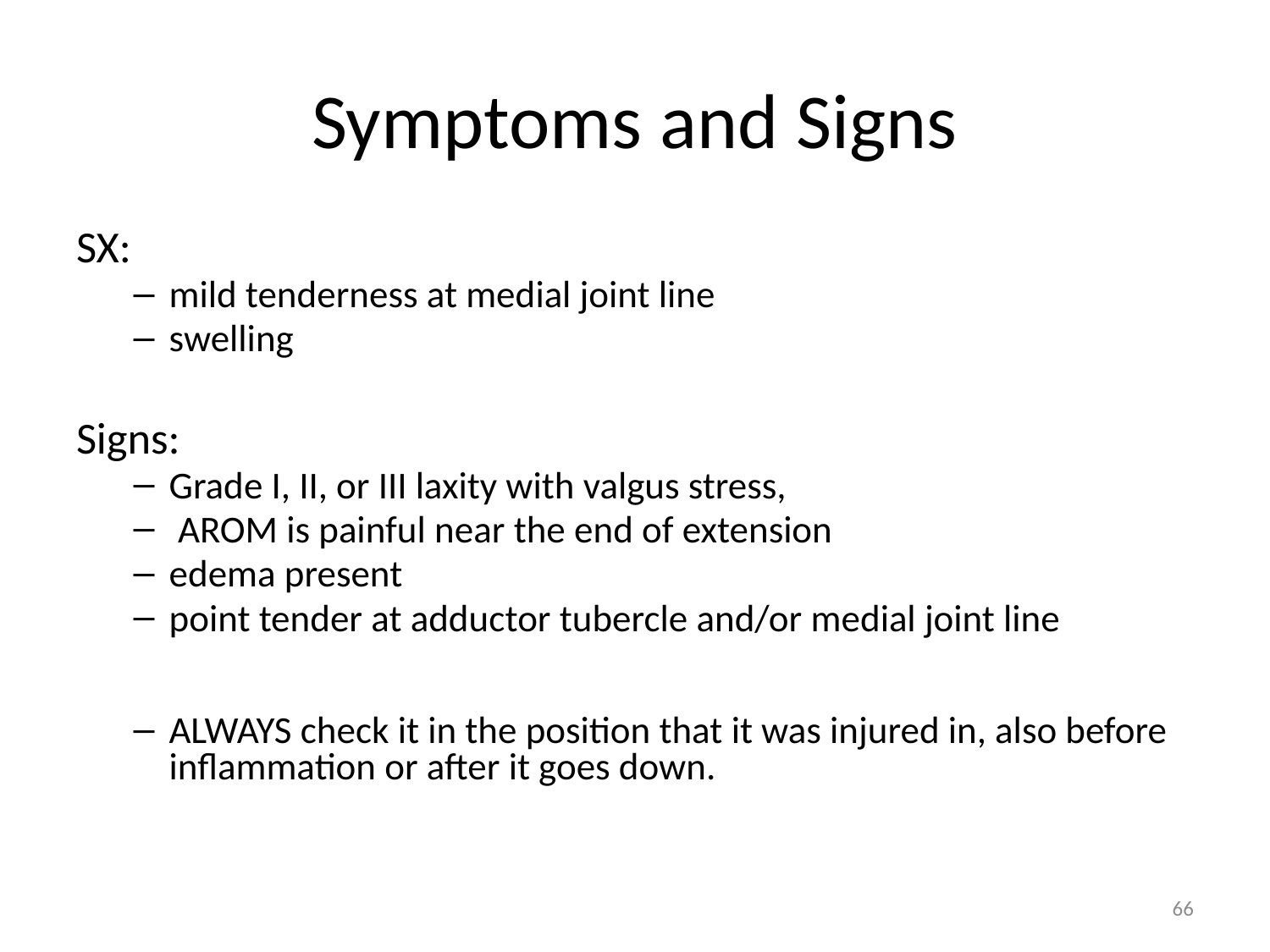

# Symptoms and Signs
SX:
mild tenderness at medial joint line
swelling

Signs:
Grade I, II, or III laxity with valgus stress,
 AROM is painful near the end of extension
edema present
point tender at adductor tubercle and/or medial joint line

ALWAYS check it in the position that it was injured in, also before inflammation or after it goes down.

66